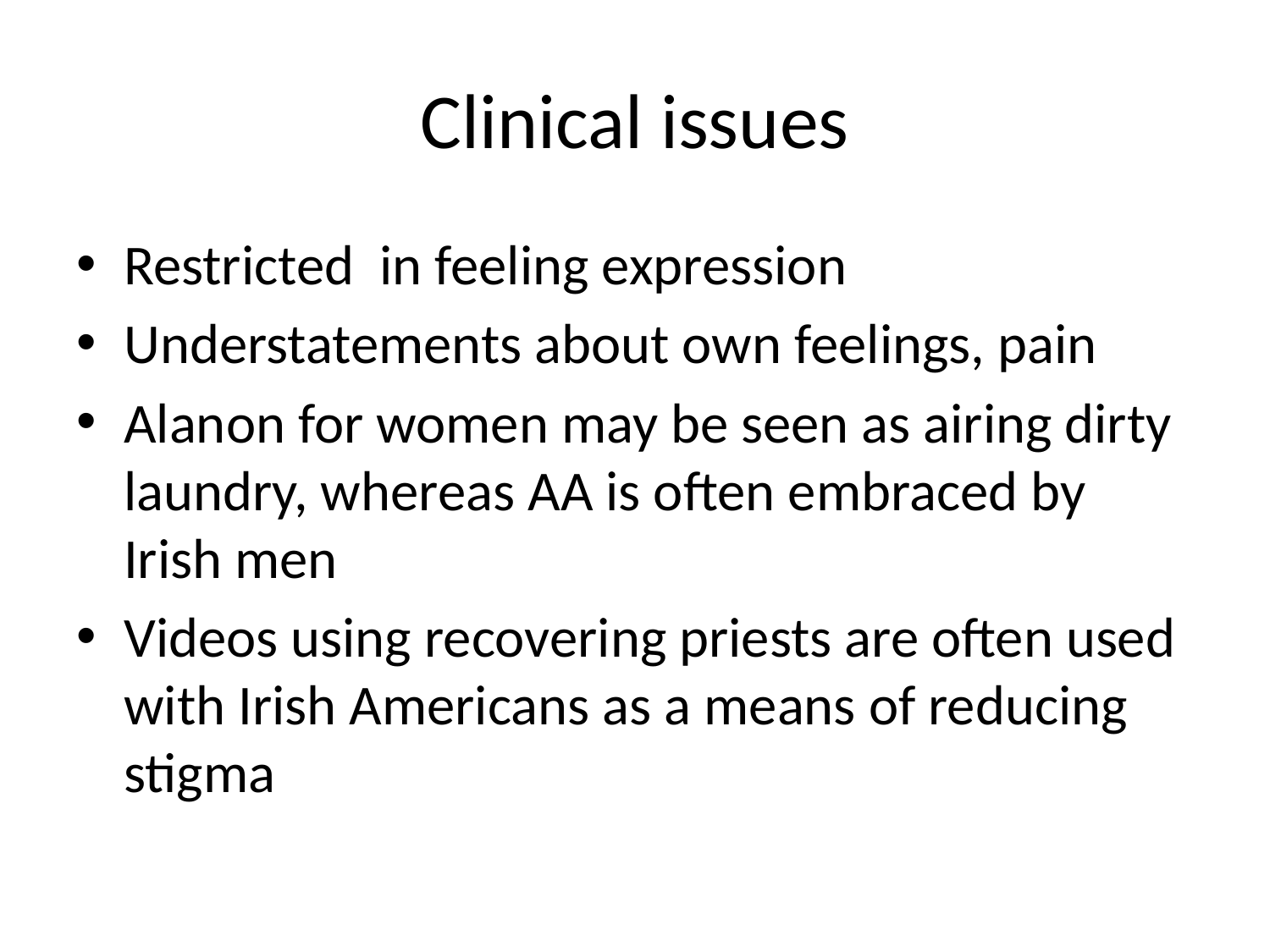

# Clinical issues
Restricted  in feeling expression
Understatements about own feelings, pain
Alanon for women may be seen as airing dirty laundry, whereas AA is often embraced by Irish men
Videos using recovering priests are often used with Irish Americans as a means of reducing stigma